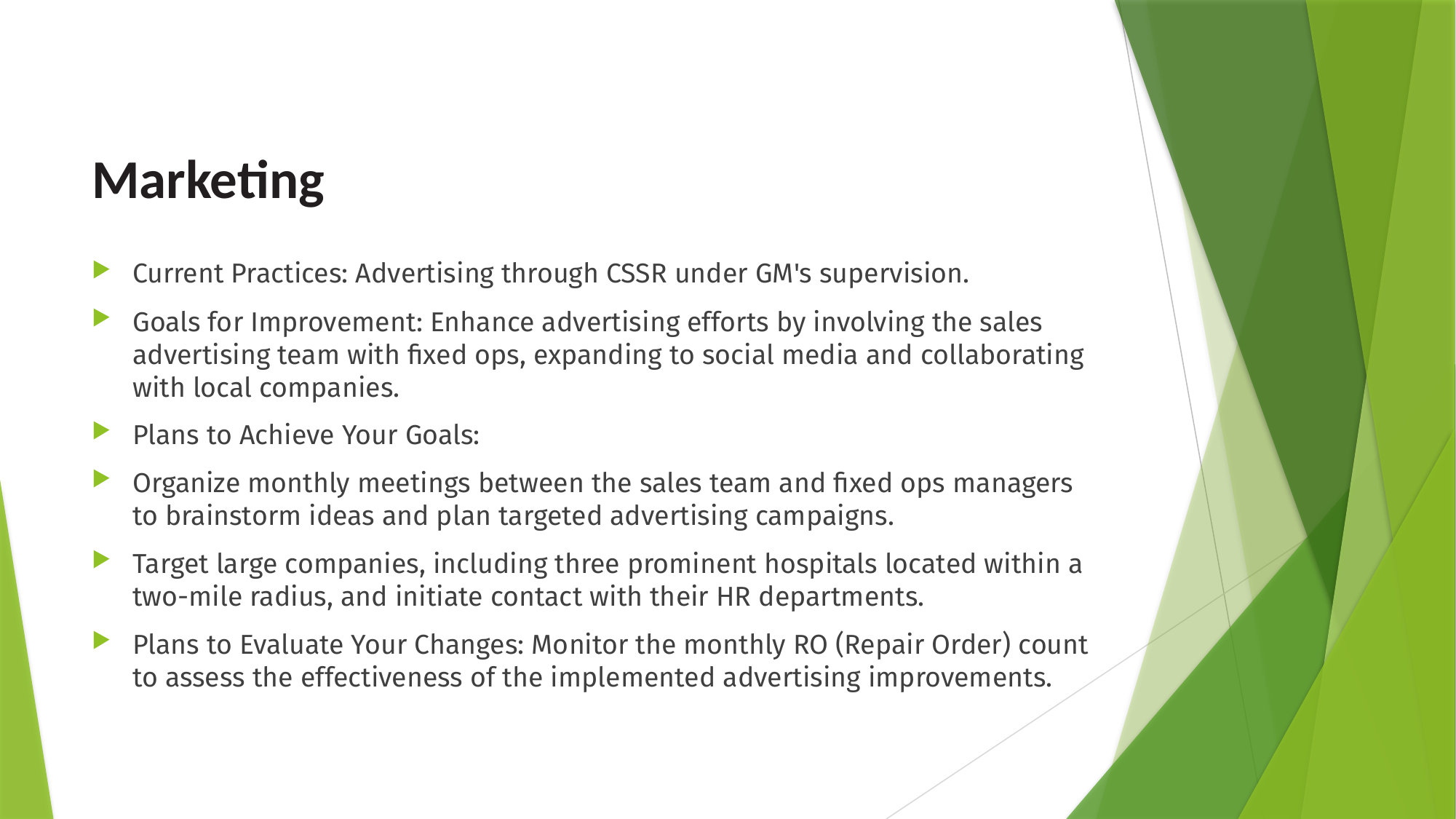

# Marketing
Current Practices: Advertising through CSSR under GM's supervision.
Goals for Improvement: Enhance advertising efforts by involving the sales advertising team with fixed ops, expanding to social media and collaborating with local companies.
Plans to Achieve Your Goals:
Organize monthly meetings between the sales team and fixed ops managers to brainstorm ideas and plan targeted advertising campaigns.
Target large companies, including three prominent hospitals located within a two-mile radius, and initiate contact with their HR departments.
Plans to Evaluate Your Changes: Monitor the monthly RO (Repair Order) count to assess the effectiveness of the implemented advertising improvements.